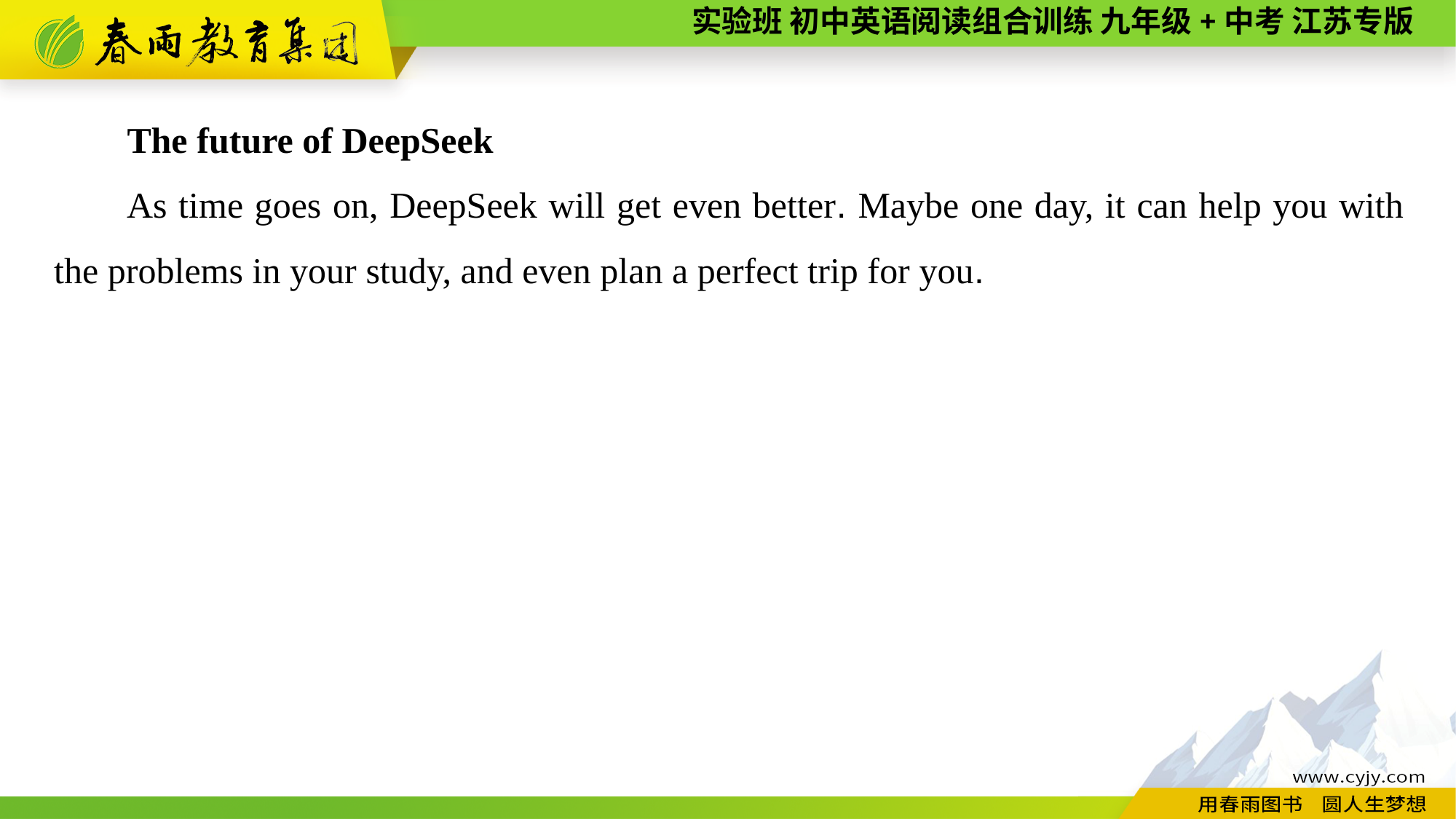

The future of DeepSeek
As time goes on, DeepSeek will get even better. Maybe one day, it can help you with the problems in your study, and even plan a perfect trip for you.